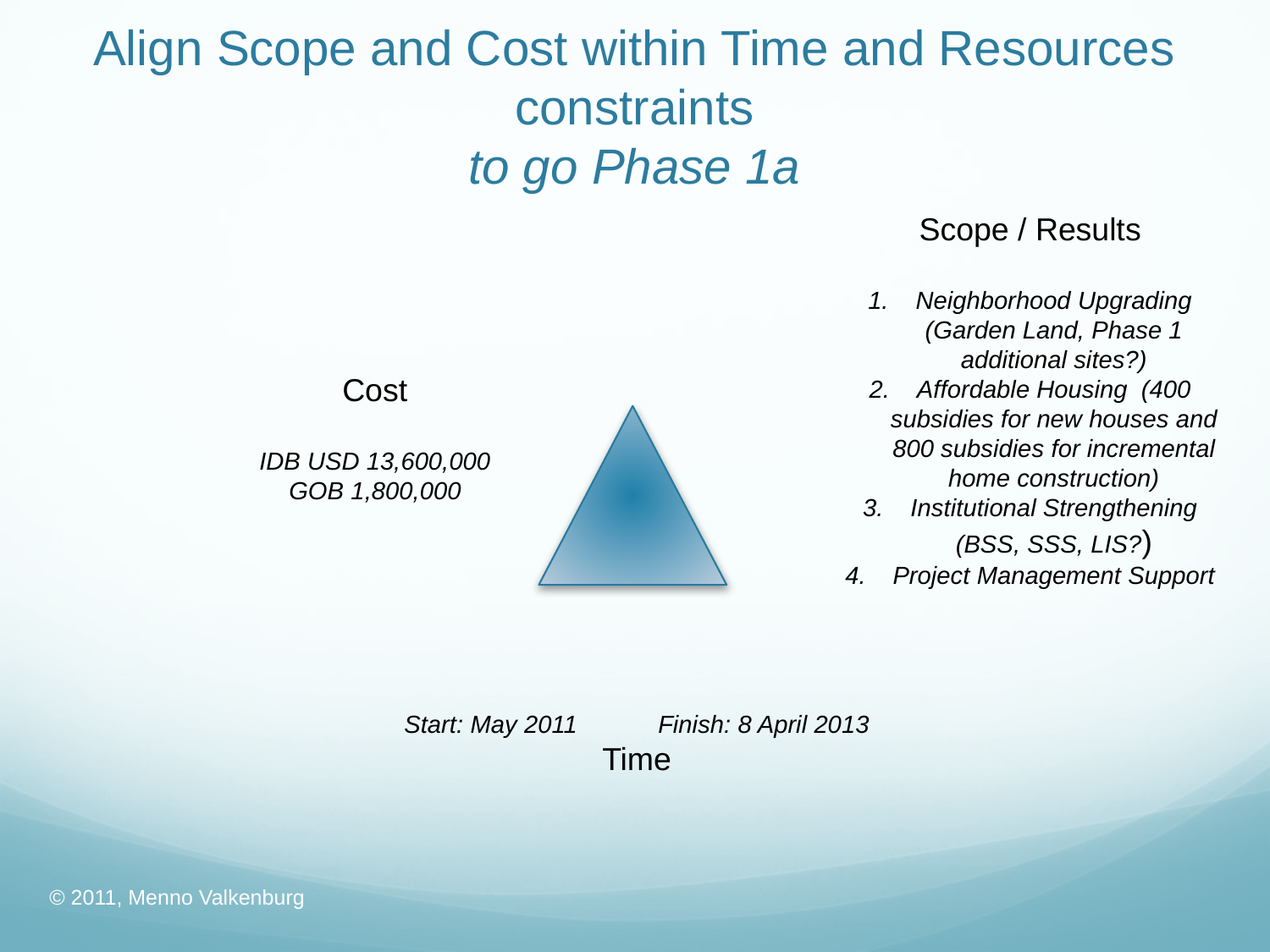

# Align Scope and Cost within Time and Resources constraints to go Phase 1a
Scope / Results

Neighborhood Upgrading
(Garden Land, Phase 1 additional sites?)
Affordable Housing  (400 subsidies for new houses and 800 subsidies for incremental home construction)
Institutional Strengthening (BSS, SSS, LIS?)
Project Management Support
Cost

IDB USD 13,600,000
GOB 1,800,000

Start: May 2011	Finish: 8 April 2013
Time
© 2011, Menno Valkenburg